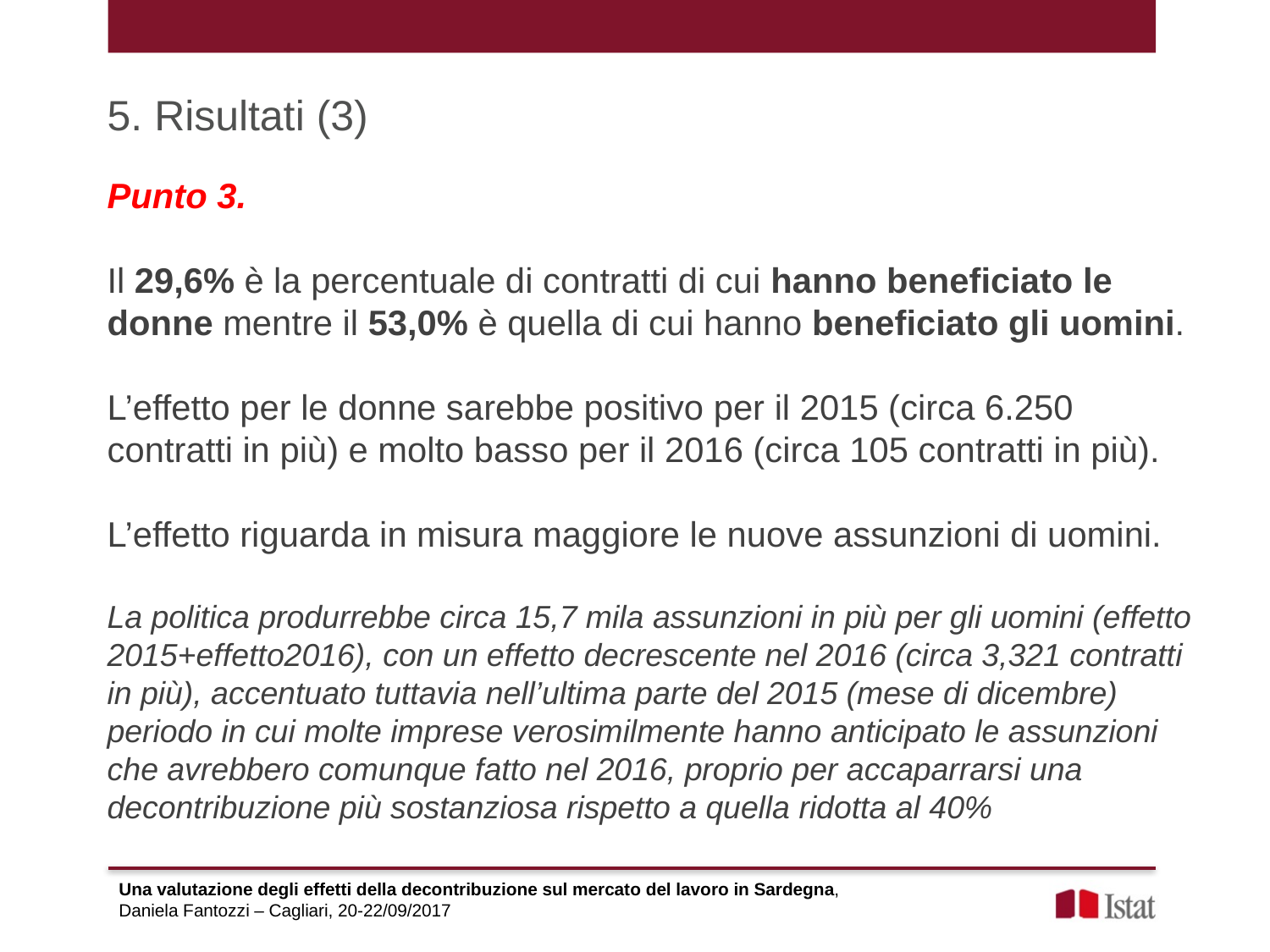

Punto 3.

Il 29,6% è la percentuale di contratti di cui hanno beneficiato le donne mentre il 53,0% è quella di cui hanno beneficiato gli uomini.

L’effetto per le donne sarebbe positivo per il 2015 (circa 6.250 contratti in più) e molto basso per il 2016 (circa 105 contratti in più).

L’effetto riguarda in misura maggiore le nuove assunzioni di uomini.

La politica produrrebbe circa 15,7 mila assunzioni in più per gli uomini (effetto 2015+effetto2016), con un effetto decrescente nel 2016 (circa 3,321 contratti in più), accentuato tuttavia nell’ultima parte del 2015 (mese di dicembre) periodo in cui molte imprese verosimilmente hanno anticipato le assunzioni che avrebbero comunque fatto nel 2016, proprio per accaparrarsi una decontribuzione più sostanziosa rispetto a quella ridotta al 40%
5. Risultati (3)
Una valutazione degli effetti della decontribuzione sul mercato del lavoro in Sardegna,
Daniela Fantozzi – Cagliari, 20-22/09/2017